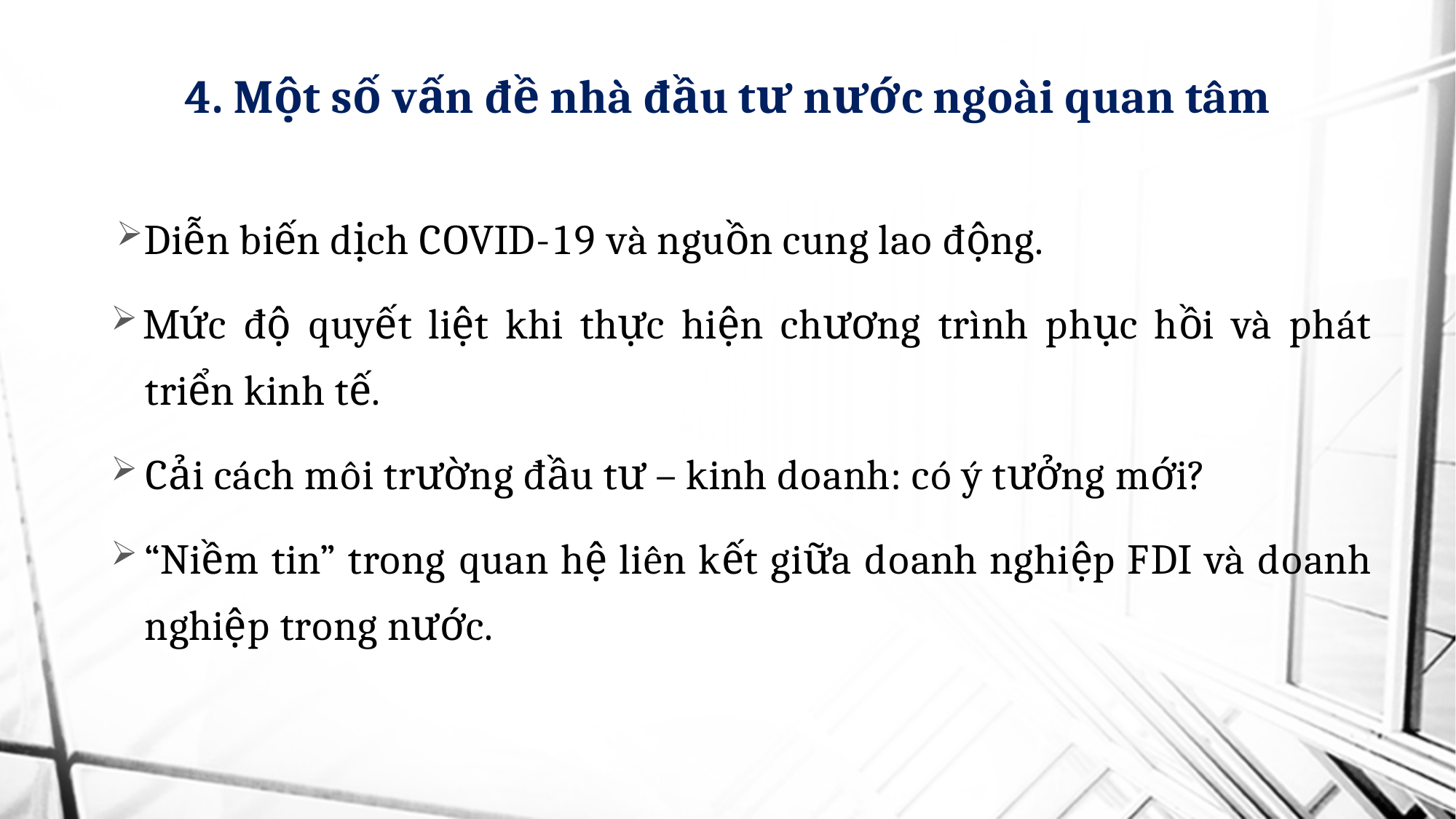

# 4. Một số vấn đề nhà đầu tư nước ngoài quan tâm
Diễn biến dịch COVID-19 và nguồn cung lao động.
Mức độ quyết liệt khi thực hiện chương trình phục hồi và phát triển kinh tế.
Cải cách môi trường đầu tư – kinh doanh: có ý tưởng mới?
“Niềm tin” trong quan hệ liên kết giữa doanh nghiệp FDI và doanh nghiệp trong nước.